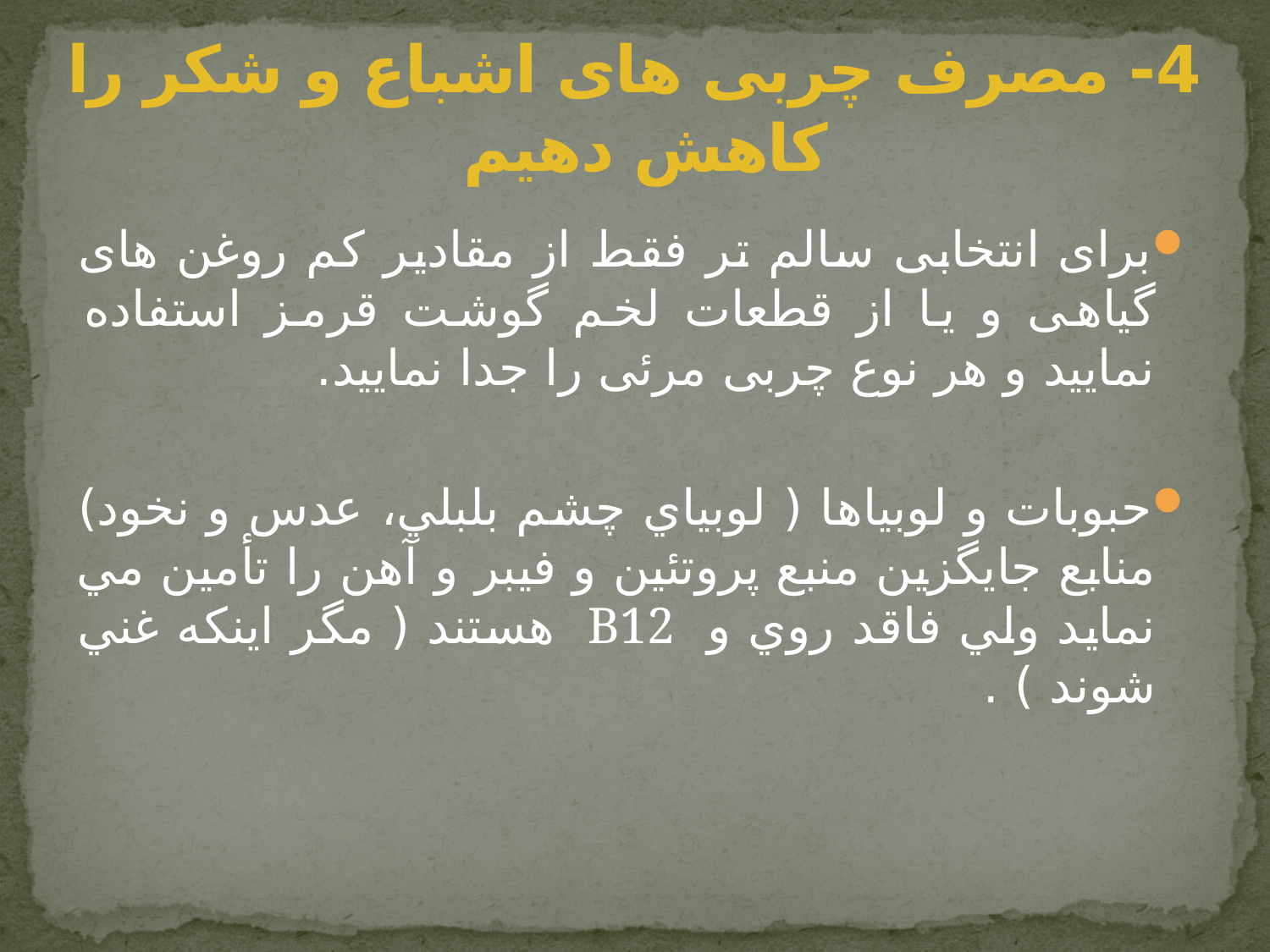

# 4- مصرف چربی های اشباع و شکر را کاهش دهیم
برای انتخابی سالم تر فقط از مقادیر کم روغن های گیاهی و یا از قطعات لخم گوشت قرمز استفاده نمایید و هر نوع چربی مرئی را جدا نمایید.

حبوبات و لوبياها ( لوبياي چشم بلبلي، عدس و نخود) منابع جايگزين منبع پروتئين و فيبر و آهن را تأمين مي نمايد ولي فاقد روي و  B12  هستند ( مگر اينكه غني شوند ) .